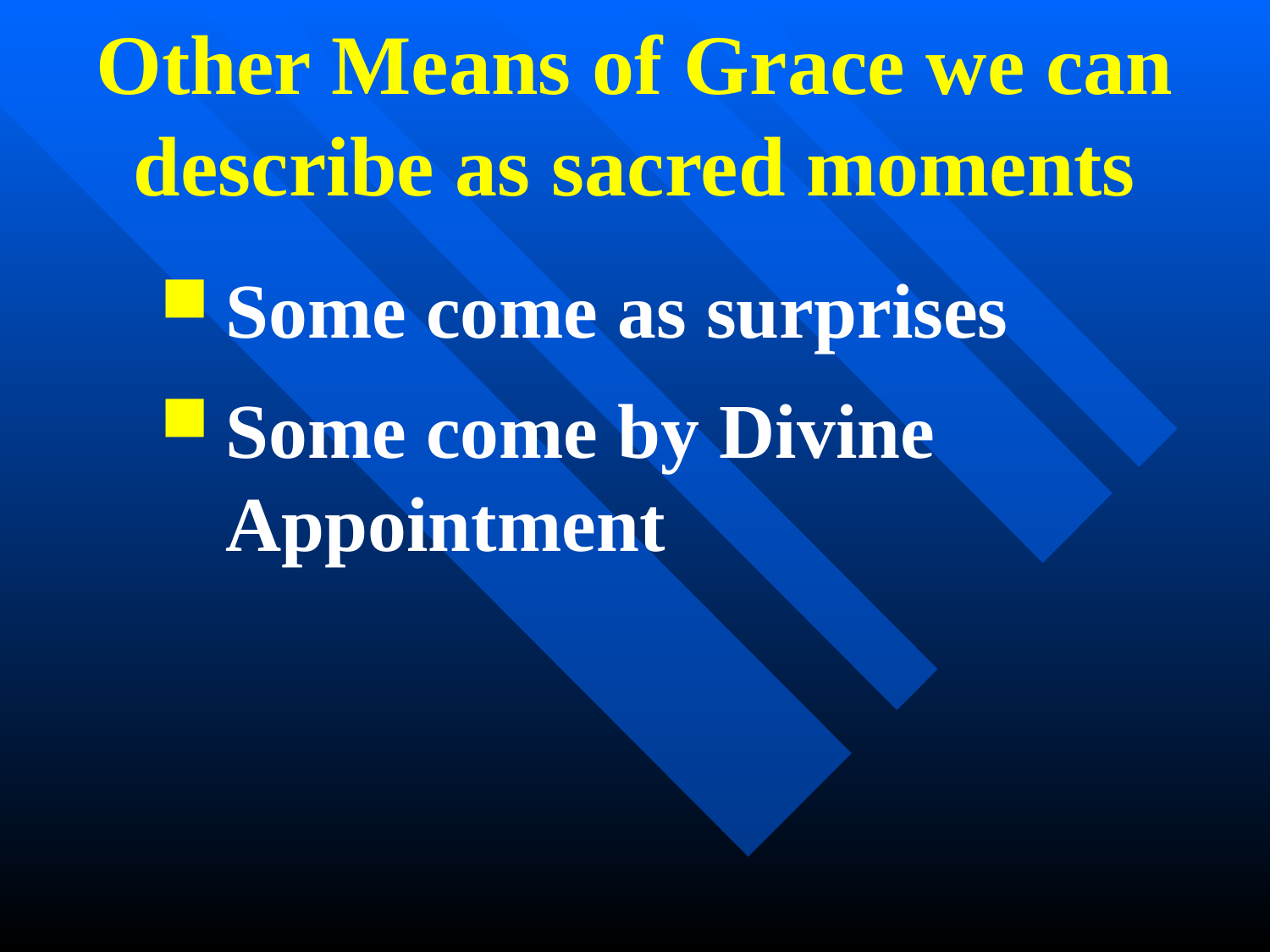

# Other Means of Grace we can describe as sacred moments
Some come as surprises
Some come by Divine Appointment